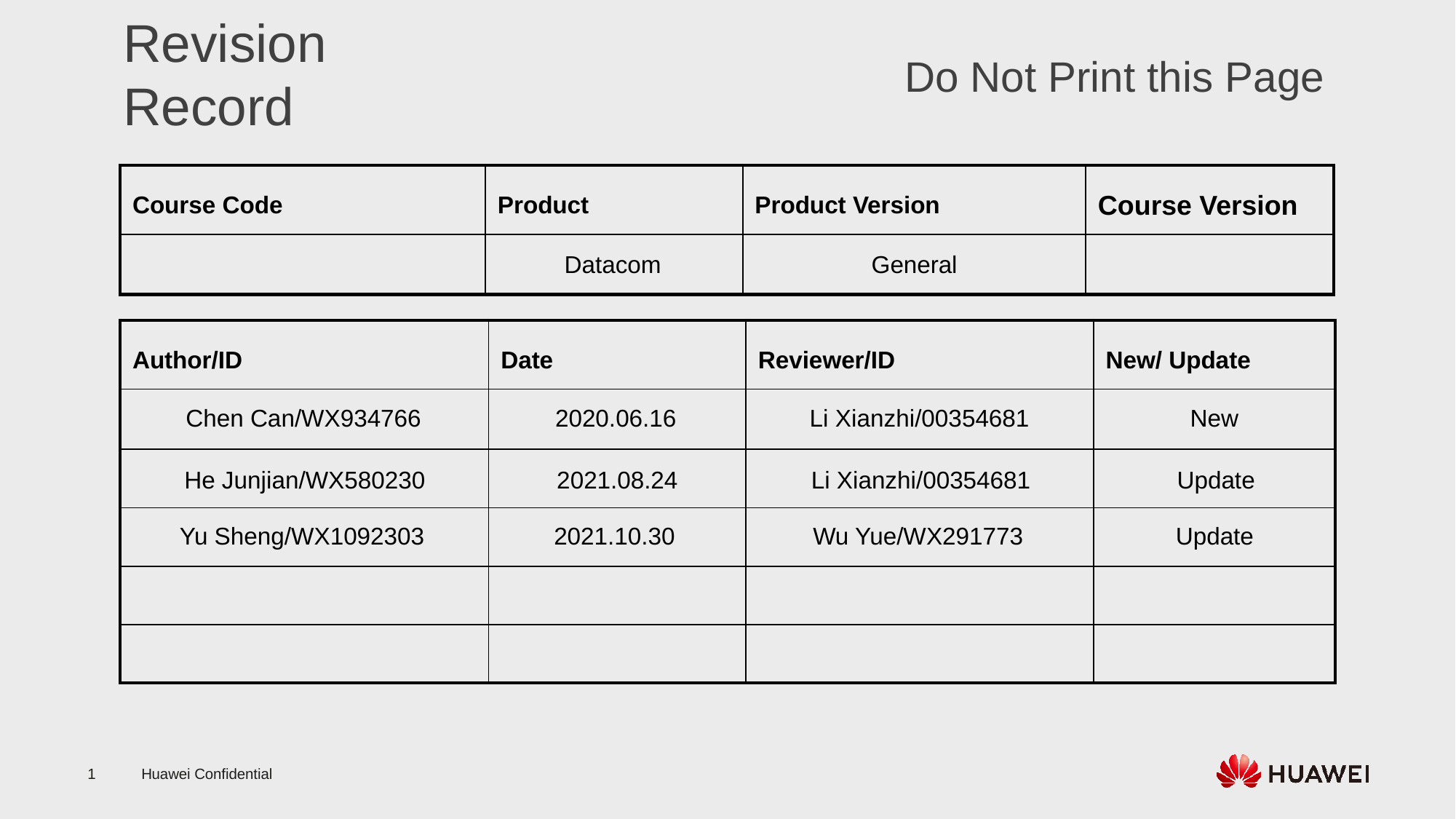

Datacom
General

Chen Can/WX934766
2020.06.16
Li Xianzhi/00354681
New
He Junjian/WX580230
2021.08.24
Li Xianzhi/00354681
Update
Yu Sheng/WX1092303
2021.10.30
Wu Yue/WX291773
Update